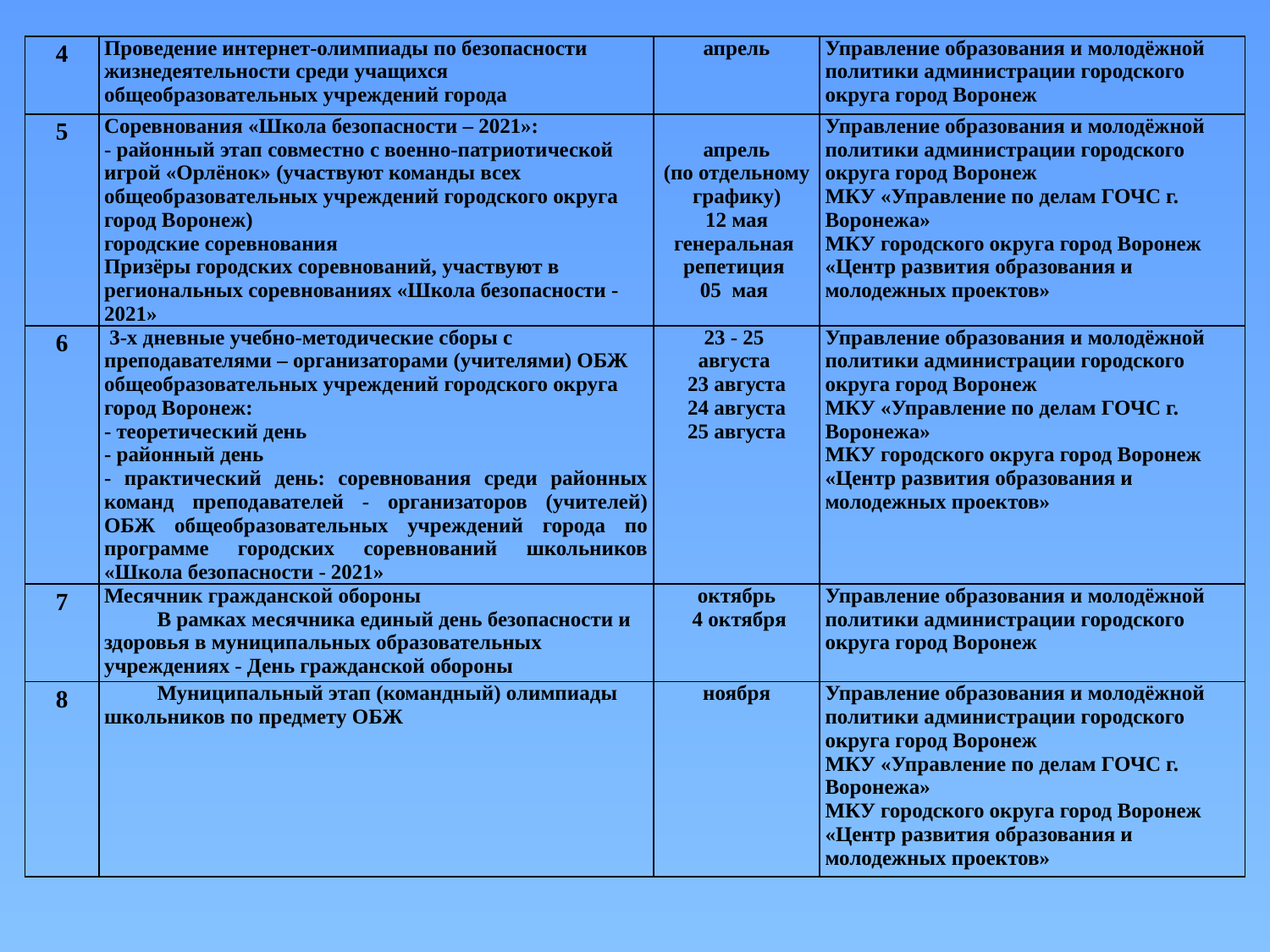

| 4 | Проведение интернет-олимпиады по безопасности жизнедеятельности среди учащихся общеобразовательных учреждений города | апрель | Управление образования и молодёжной политики администрации городского округа город Воронеж |
| --- | --- | --- | --- |
| 5 | Соревнования «Школа безопасности – 2021»: - районный этап совместно с военно-патриотической игрой «Орлёнок» (участвуют команды всех общеобразовательных учреждений городского округа город Воронеж) городские соревнования Призёры городских соревнований, участвуют в региональных соревнованиях «Школа безопасности - 2021» | апрель (по отдельному графику) 12 мая генеральная репетиция 05 мая | Управление образования и молодёжной политики администрации городского округа город Воронеж МКУ «Управление по делам ГОЧС г. Воронежа» МКУ городского округа город Воронеж «Центр развития образования и молодежных проектов» |
| 6 | 3-х дневные учебно-методические сборы с преподавателями – организаторами (учителями) ОБЖ общеобразовательных учреждений городского округа город Воронеж: - теоретический день - районный день - практический день: соревнования среди районных команд преподавателей - организаторов (учителей) ОБЖ общеобразовательных учреждений города по программе городских соревнований школьников «Школа безопасности - 2021» | 23 - 25 августа 23 августа 24 августа 25 августа | Управление образования и молодёжной политики администрации городского округа город Воронеж МКУ «Управление по делам ГОЧС г. Воронежа» МКУ городского округа город Воронеж «Центр развития образования и молодежных проектов» |
| 7 | Месячник гражданской обороны В рамках месячника единый день безопасности и здоровья в муниципальных образовательных учреждениях - День гражданской обороны | октябрь 4 октября | Управление образования и молодёжной политики администрации городского округа город Воронеж |
| 8 | Муниципальный этап (командный) олимпиады школьников по предмету ОБЖ | ноября | Управление образования и молодёжной политики администрации городского округа город Воронеж МКУ «Управление по делам ГОЧС г. Воронежа» МКУ городского округа город Воронеж «Центр развития образования и молодежных проектов» |